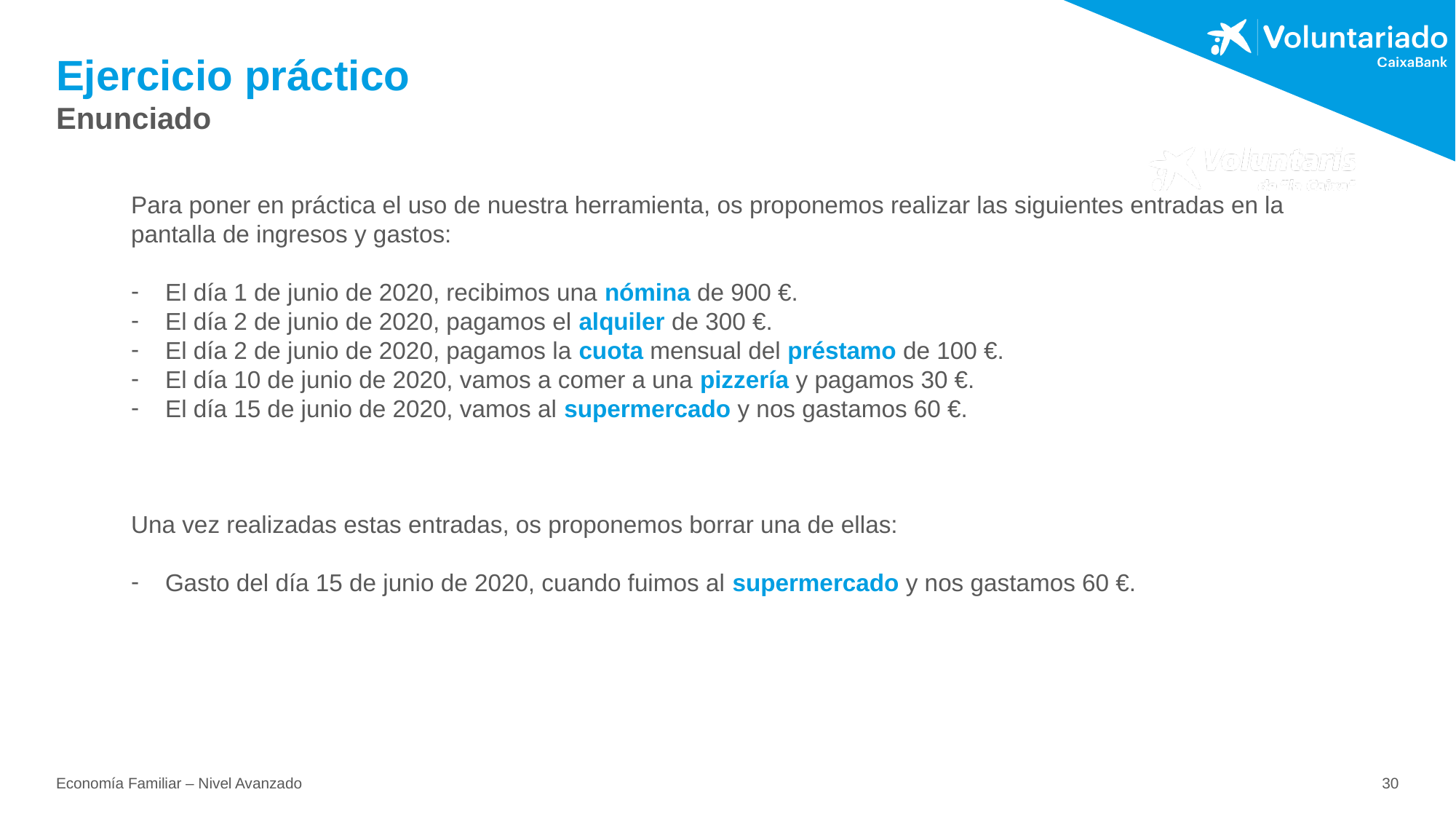

# Ejercicio práctico
Enunciado
Para poner en práctica el uso de nuestra herramienta, os proponemos realizar las siguientes entradas en la pantalla de ingresos y gastos:

El día 1 de junio de 2020, recibimos una nómina de 900 €.
El día 2 de junio de 2020, pagamos el alquiler de 300 €.
El día 2 de junio de 2020, pagamos la cuota mensual del préstamo de 100 €.
El día 10 de junio de 2020, vamos a comer a una pizzería y pagamos 30 €.
El día 15 de junio de 2020, vamos al supermercado y nos gastamos 60 €.

Una vez realizadas estas entradas, os proponemos borrar una de ellas:

Gasto del día 15 de junio de 2020, cuando fuimos al supermercado y nos gastamos 60 €.